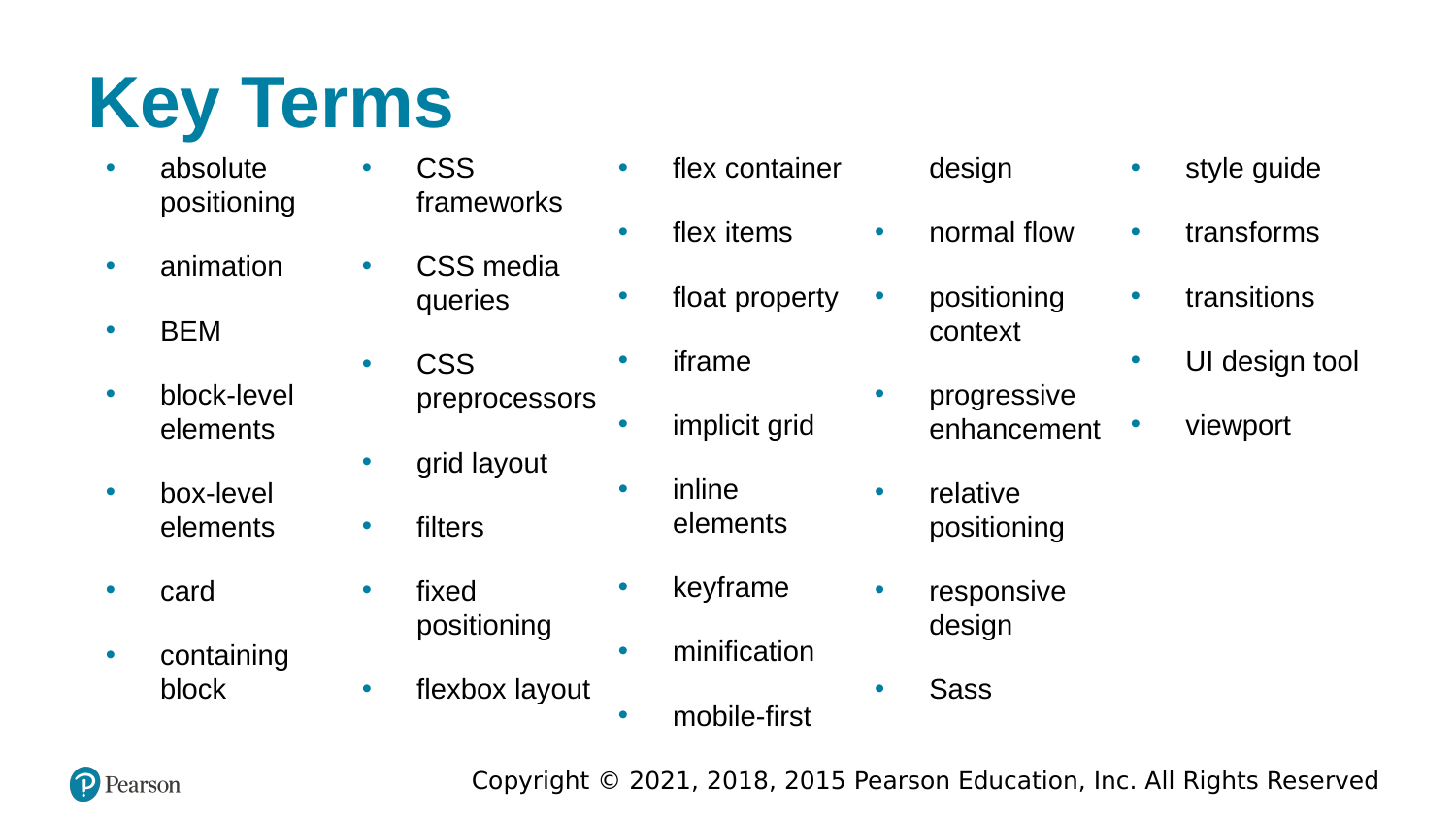

# Key Terms
absolute positioning
animation
BEM
block-level elements
box-level elements
card
containing block
CSS frameworks
CSS media queries
CSS preprocessors
grid layout
filters
fixed positioning
flexbox layout
flex container
flex items
float property
iframe
implicit grid
inline elements
keyframe
minification
mobile-first design
normal flow
positioning context
progressive enhancement
relative positioning
responsive design
Sass
style guide
transforms
transitions
UI design tool
viewport